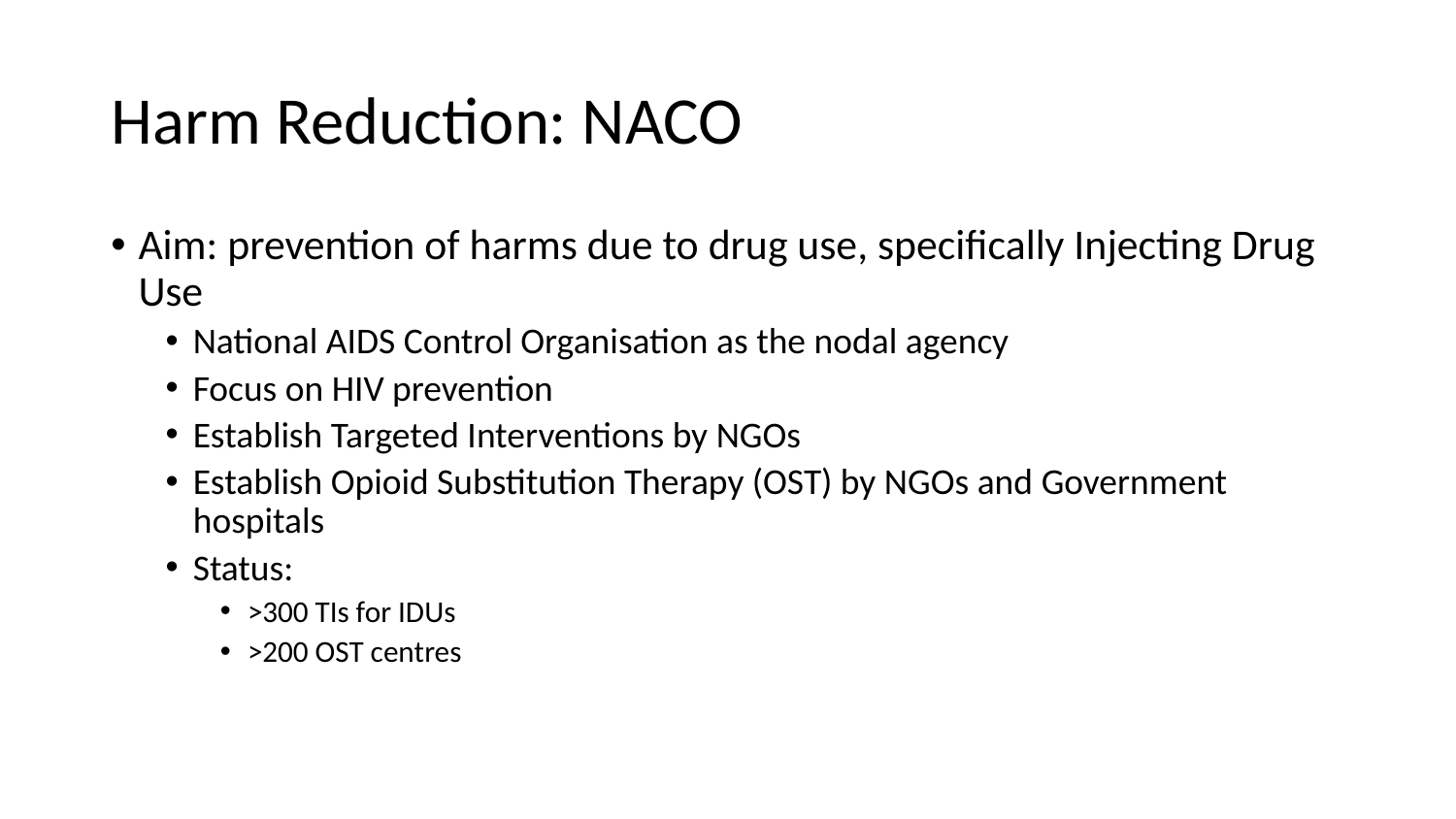

# Harm Reduction: NACO
Aim: prevention of harms due to drug use, specifically Injecting Drug Use
National AIDS Control Organisation as the nodal agency
Focus on HIV prevention
Establish Targeted Interventions by NGOs
Establish Opioid Substitution Therapy (OST) by NGOs and Government hospitals
Status:
>300 TIs for IDUs
>200 OST centres